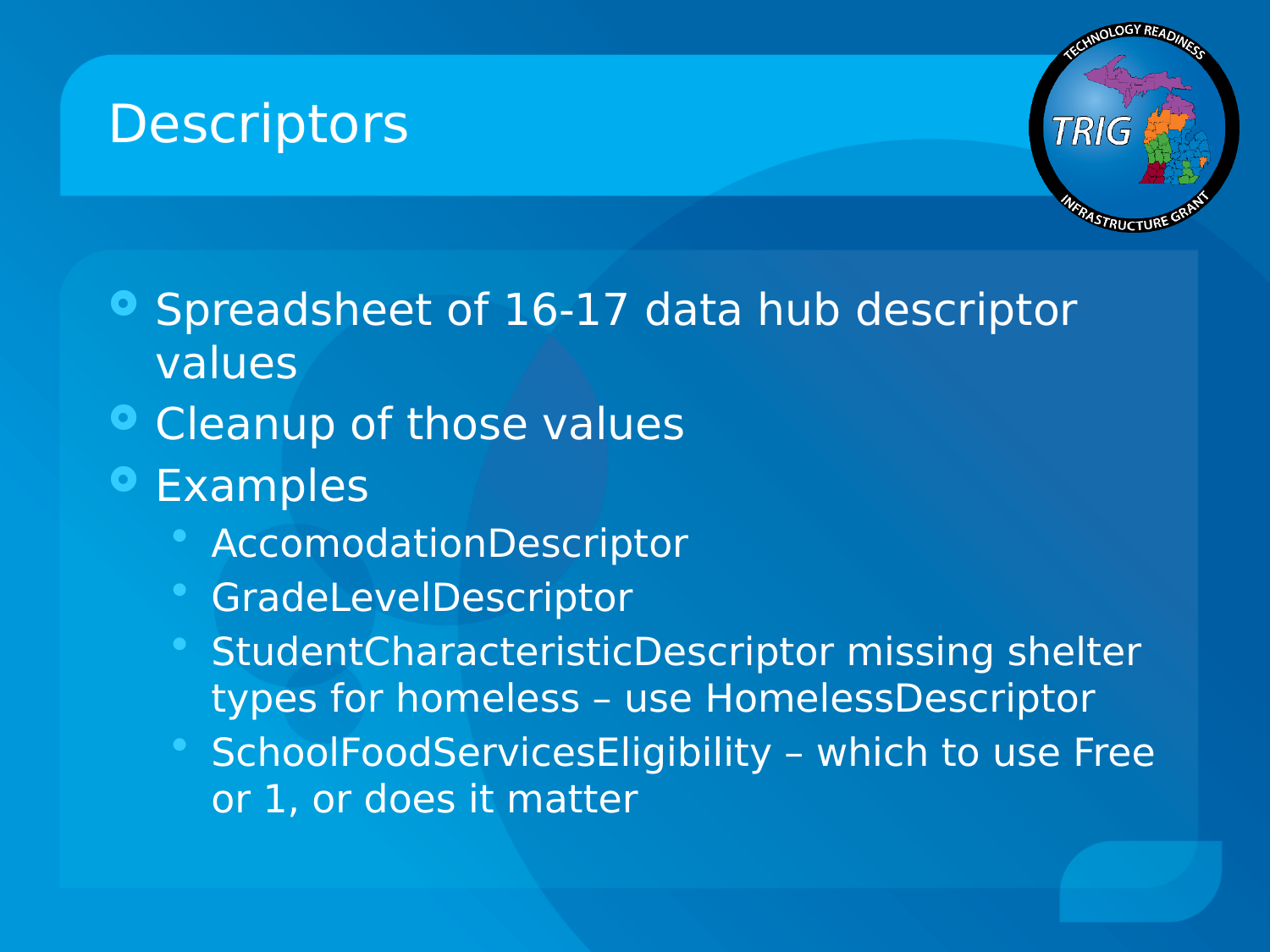

# Descriptors
Spreadsheet of 16-17 data hub descriptor values
Cleanup of those values
Examples
AccomodationDescriptor
GradeLevelDescriptor
StudentCharacteristicDescriptor missing shelter types for homeless – use HomelessDescriptor
SchoolFoodServicesEligibility – which to use Free or 1, or does it matter